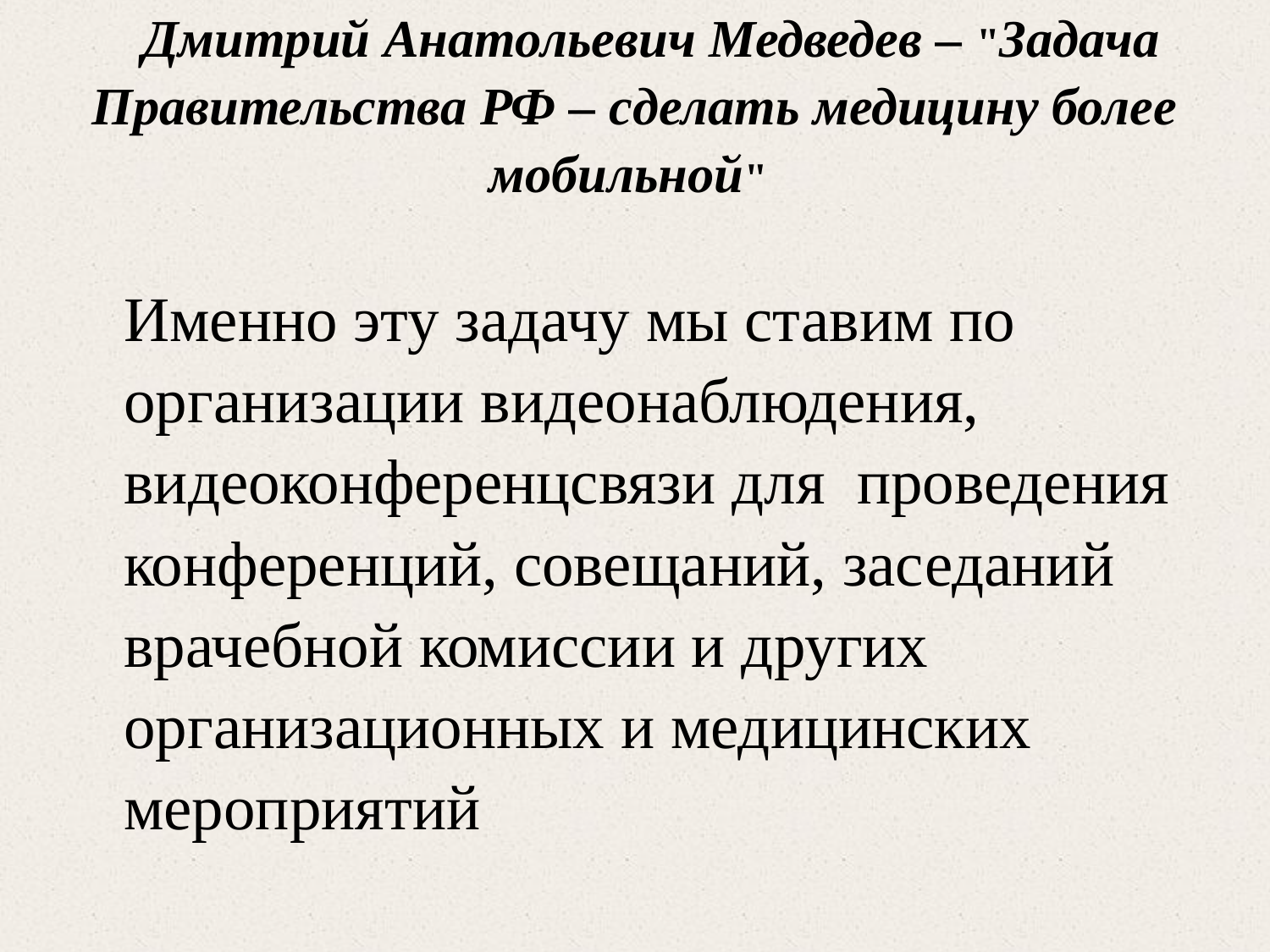

# Дмитрий Анатольевич Медведев – "Задача Правительства РФ – сделать медицину более мобильной"
Именно эту задачу мы ставим по организации видеонаблюдения, видеоконференцсвязи для  проведения конференций, совещаний, заседаний врачебной комиссии и других организационных и медицинских мероприятий